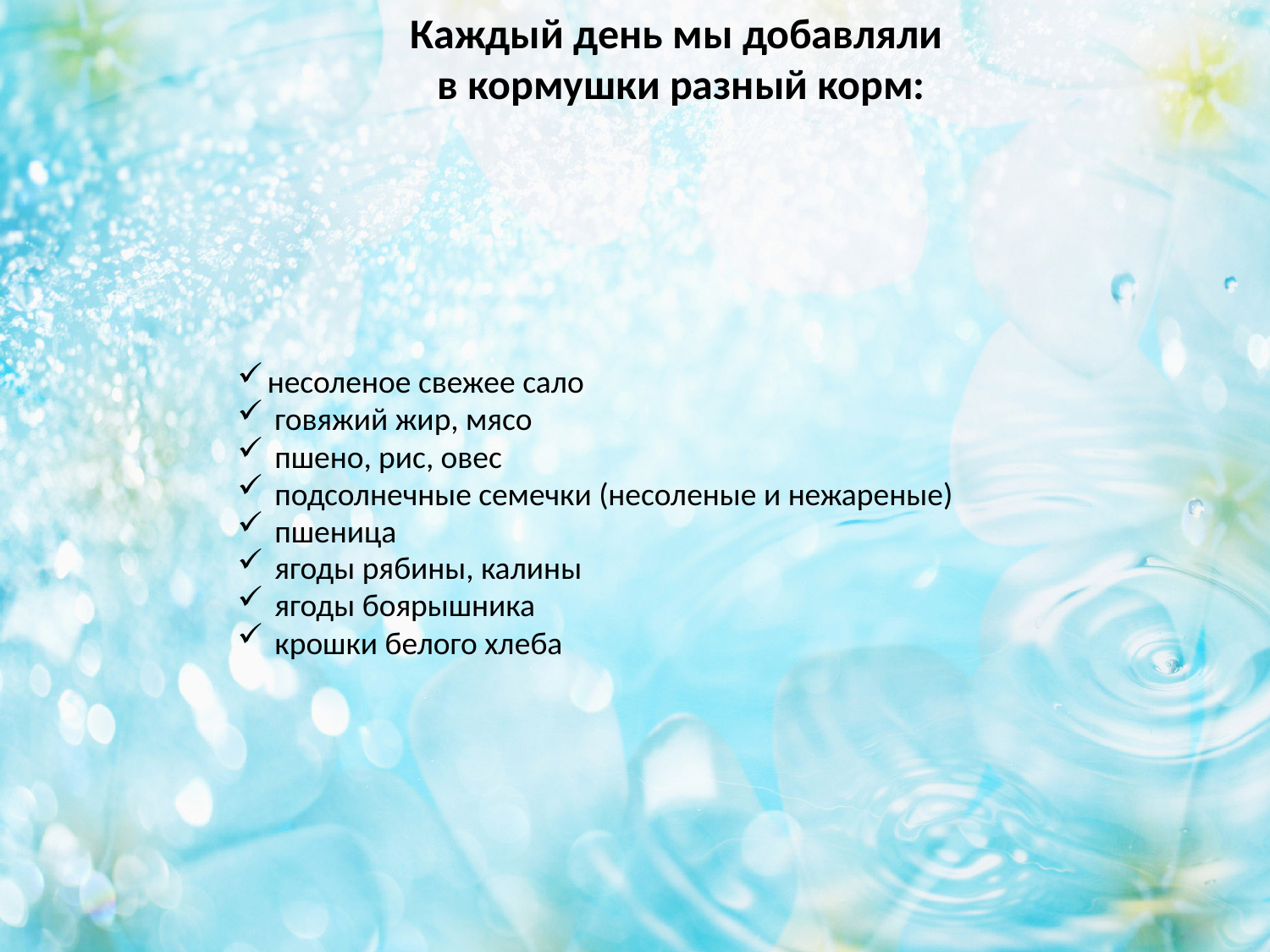

Каждый день мы добавляли
в кормушки разный корм:

несоленое свежее сало
 говяжий жир, мясо
 пшено, рис, овес
 подсолнечные семечки (несоленые и нежареные)
 пшеница
 ягоды рябины, калины
 ягоды боярышника
 крошки белого хлеба